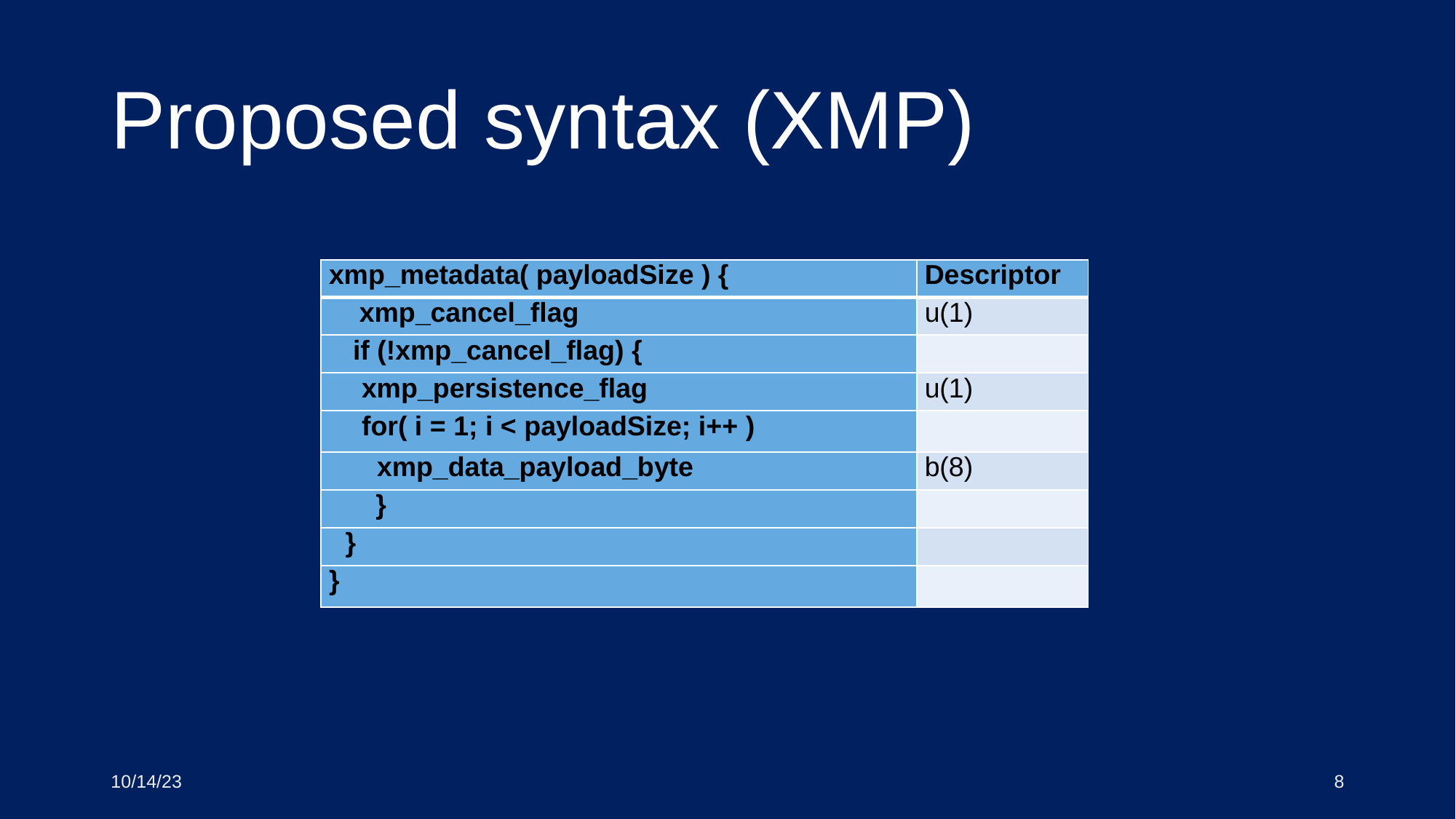

# Proposed syntax (XMP)
| xmp\_metadata( payloadSize ) { | Descriptor |
| --- | --- |
| xmp\_cancel\_flag | u(1) |
| if (!xmp\_cancel\_flag) { |  |
| xmp\_persistence\_flag | u(1) |
| for( i = 1; i < payloadSize; i++ ) |  |
| xmp\_data\_payload\_byte | b(8) |
| } |  |
| } |  |
| } |  |
10/14/23
8